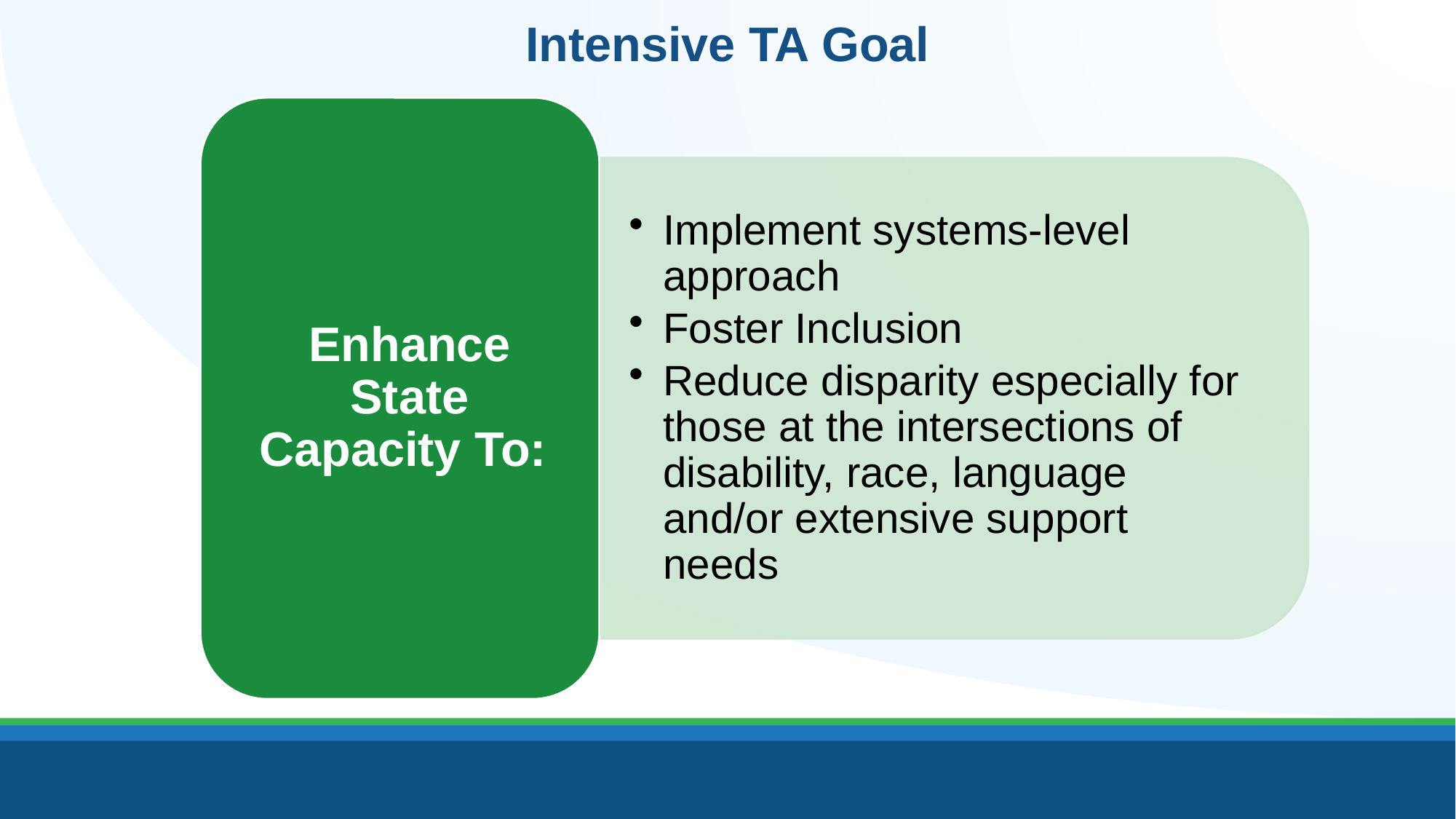

# Intensive TA Goal
Implement systems-level approach
Foster Inclusion
Reduce disparity especially for those at the intersections of disability, race, language and/or extensive support needs
Enhance State Capacity To: